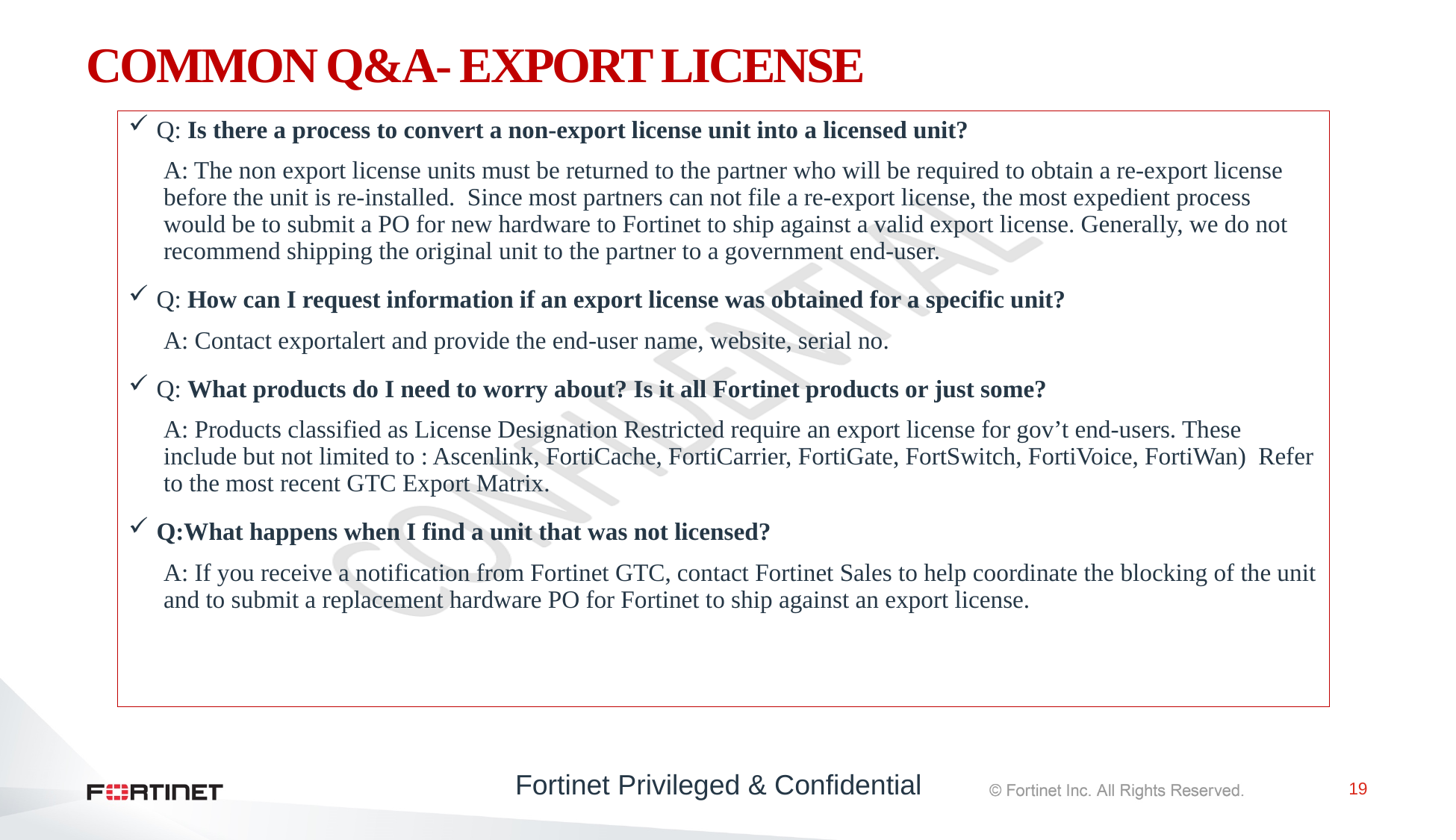

# COMMON Q&A- EXPORT LICENSE
Q: Is there a process to convert a non-export license unit into a licensed unit?
A: The non export license units must be returned to the partner who will be required to obtain a re-export license before the unit is re-installed.  Since most partners can not file a re-export license, the most expedient process would be to submit a PO for new hardware to Fortinet to ship against a valid export license. Generally, we do not recommend shipping the original unit to the partner to a government end-user.
Q: How can I request information if an export license was obtained for a specific unit?
A: Contact exportalert and provide the end-user name, website, serial no.
Q: What products do I need to worry about? Is it all Fortinet products or just some?
A: Products classified as License Designation Restricted require an export license for gov’t end-users. These include but not limited to : Ascenlink, FortiCache, FortiCarrier, FortiGate, FortSwitch, FortiVoice, FortiWan)  Refer to the most recent GTC Export Matrix.
Q:What happens when I find a unit that was not licensed?
A: If you receive a notification from Fortinet GTC, contact Fortinet Sales to help coordinate the blocking of the unit and to submit a replacement hardware PO for Fortinet to ship against an export license.
Fortinet Privileged & Confidential